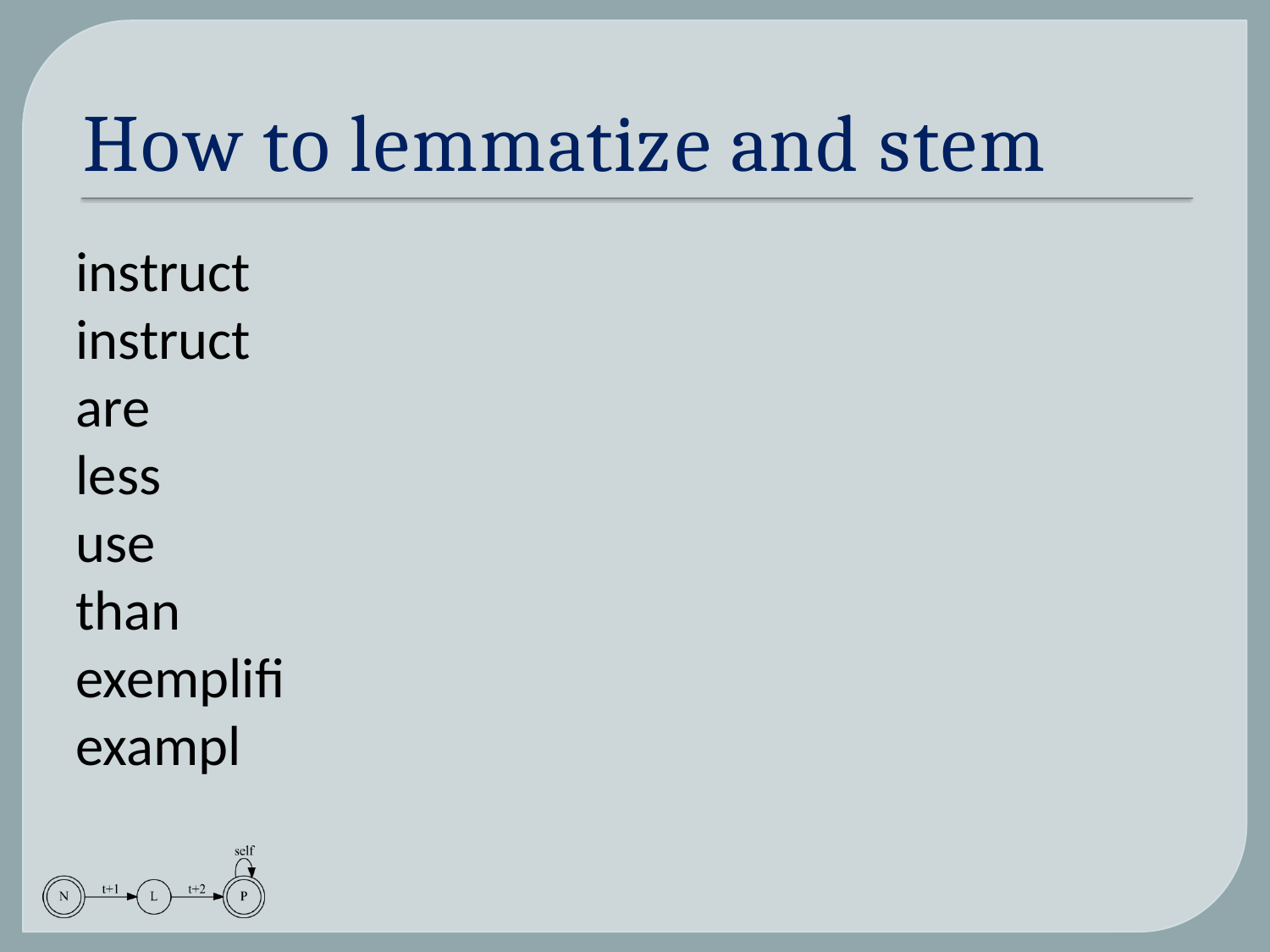

# How to lemmatize and stem
instruct
instruct
are
less
use
than
exemplifi
exampl